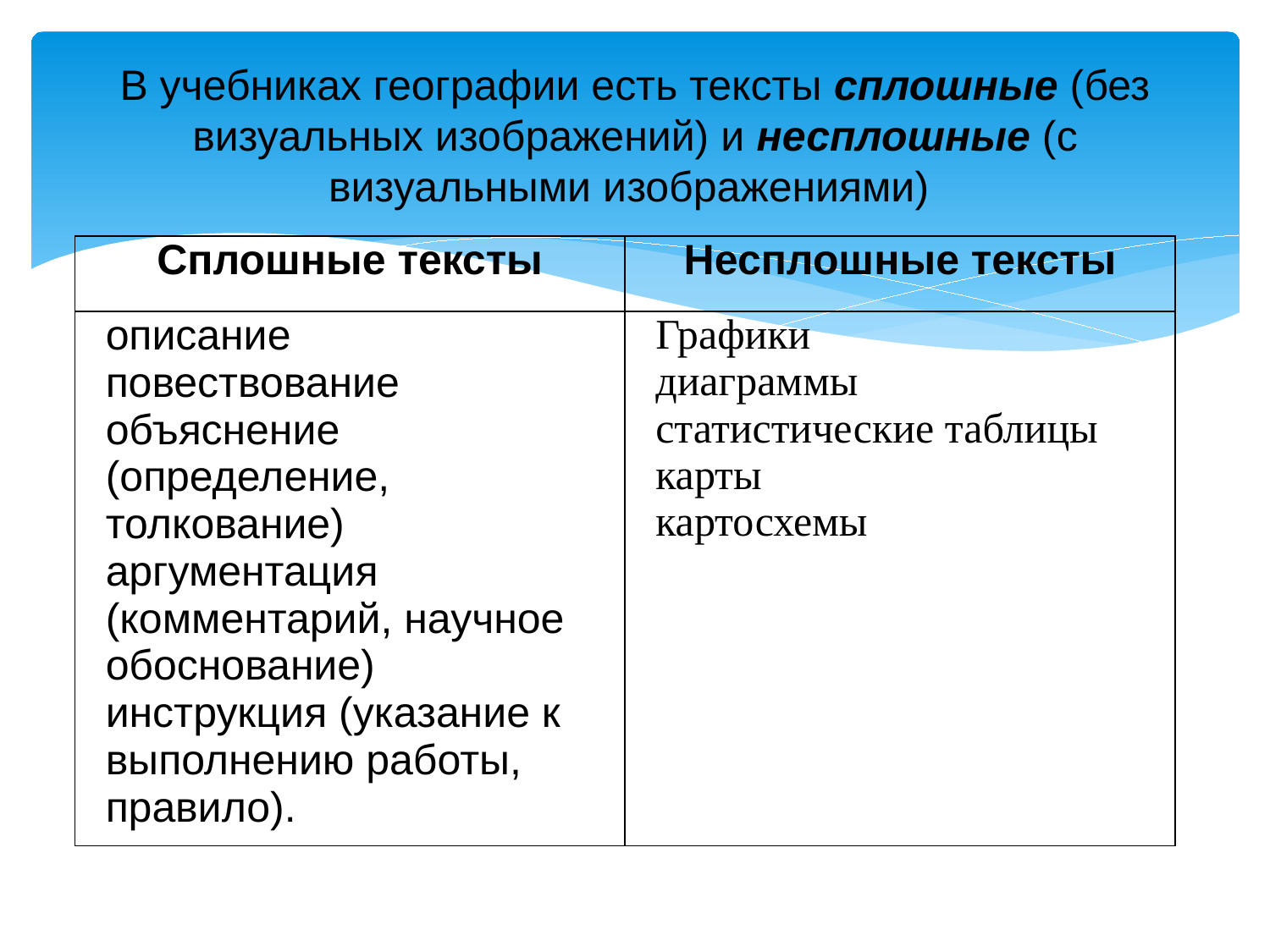

# В учебниках географии есть тексты сплошные (без визуальных изображений) и несплошные (с визуальными изображениями)
| Сплошные тексты | Несплошные тексты |
| --- | --- |
| описание повествование объяснение (определение, толкование) аргументация (комментарий, научное обоснование) инструкция (указание к выполнению работы, правило). | Графики диаграммы статистические таблицы карты картосхемы |